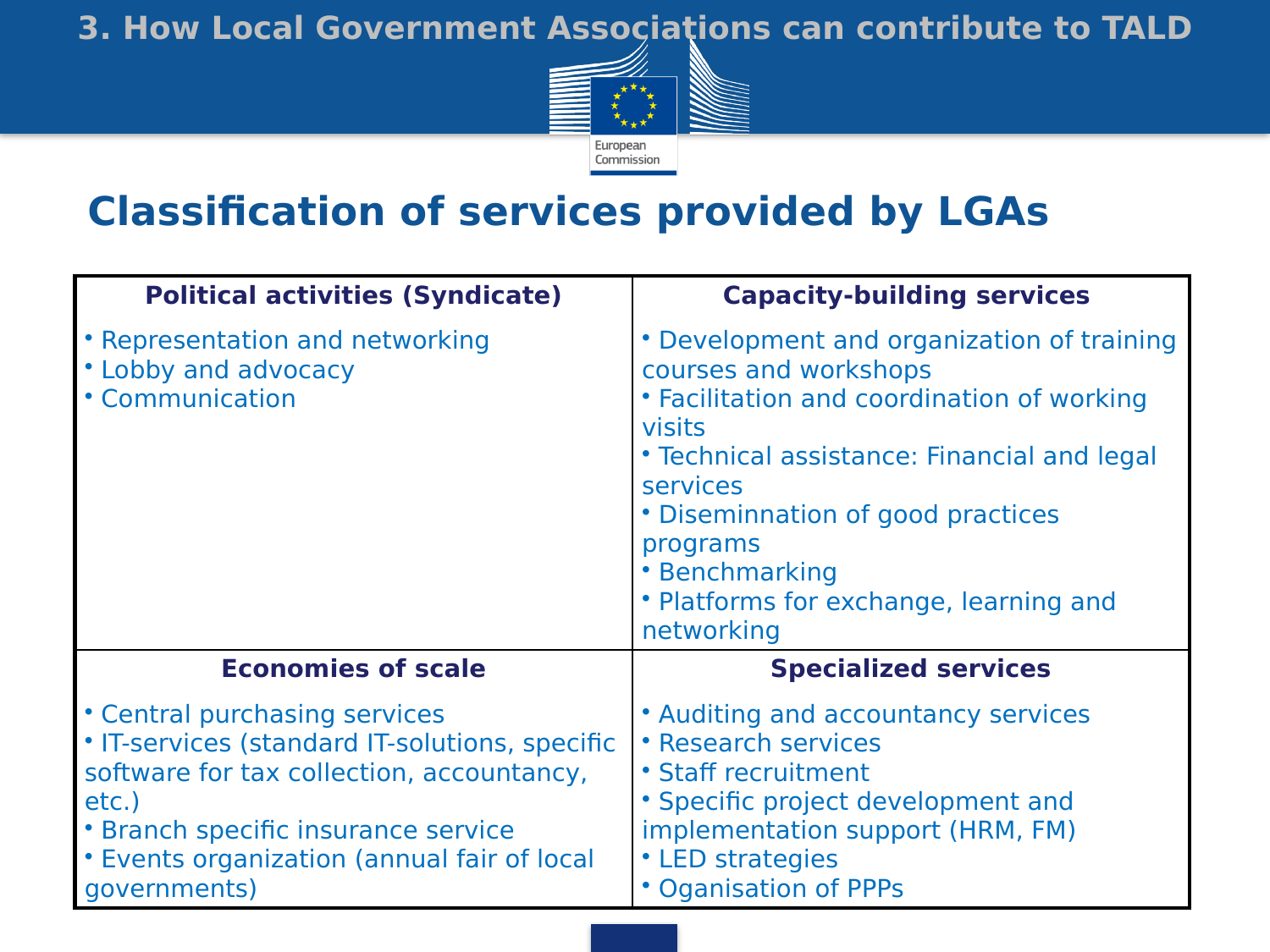

3. How Local Government Associations can contribute to TALD

# Classification of services provided by LGAs
| Political activities (Syndicate) Representation and networking Lobby and advocacy Communication | Capacity-building services Development and organization of training courses and workshops Facilitation and coordination of working visits Technical assistance: Financial and legal services Diseminnation of good practices programs Benchmarking Platforms for exchange, learning and networking |
| --- | --- |
| Economies of scale Central purchasing services IT-services (standard IT-solutions, specific software for tax collection, accountancy, etc.) Branch specific insurance service Events organization (annual fair of local governments) | Specialized services Auditing and accountancy services Research services Staff recruitment Specific project development and implementation support (HRM, FM) LED strategies Oganisation of PPPs |